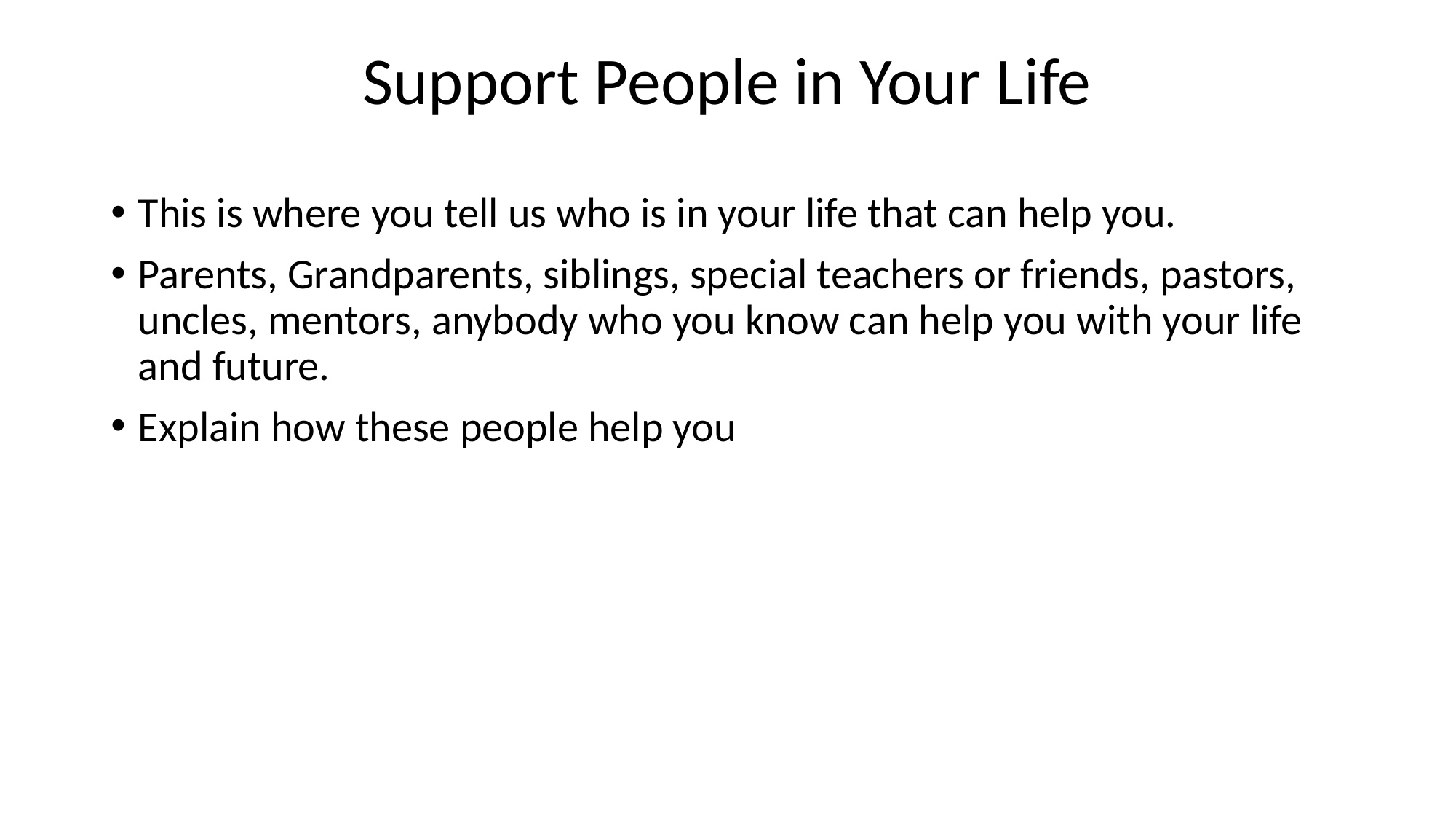

# Support People in Your Life
This is where you tell us who is in your life that can help you.
Parents, Grandparents, siblings, special teachers or friends, pastors, uncles, mentors, anybody who you know can help you with your life and future.
Explain how these people help you